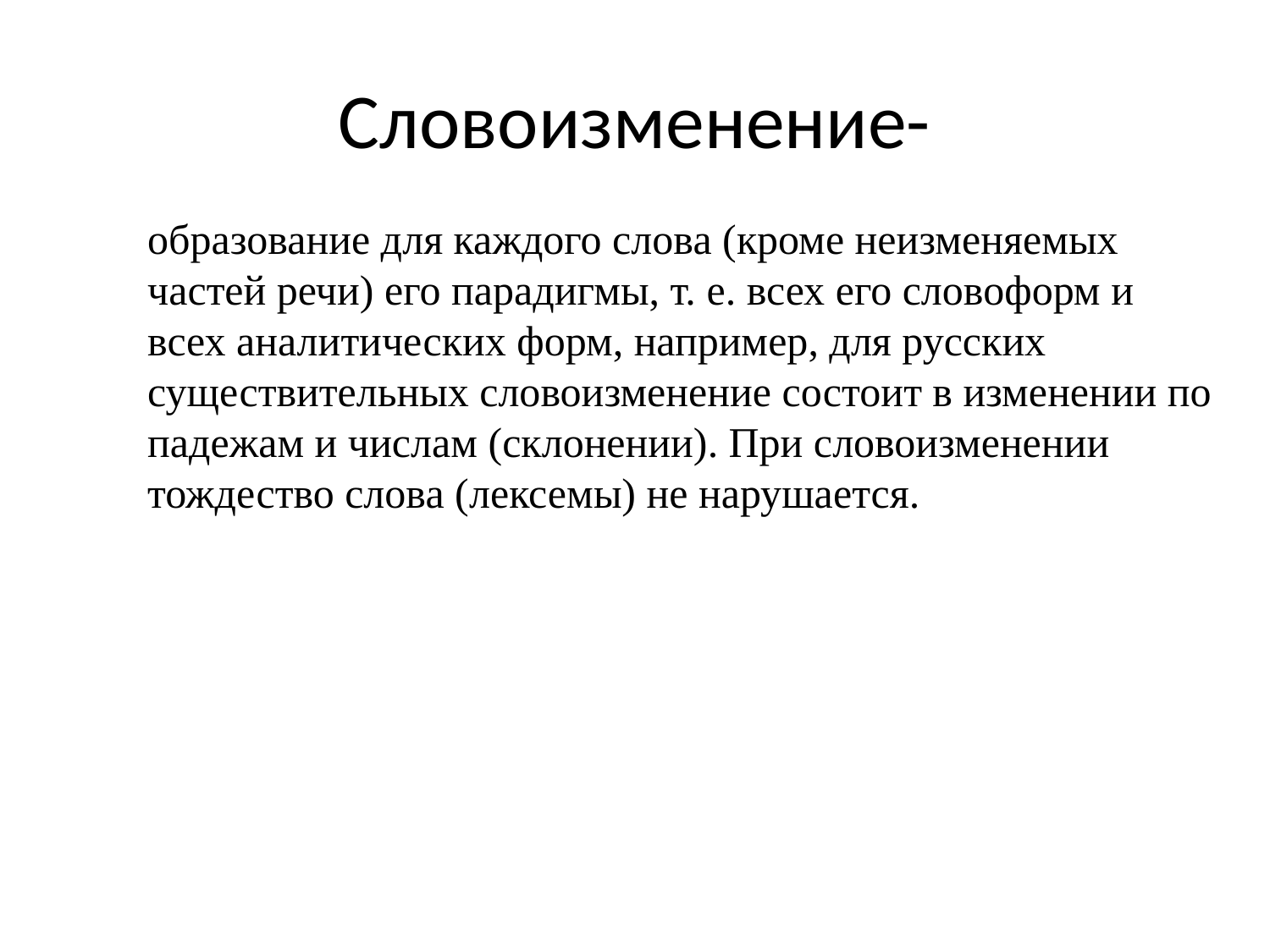

# Словоизменение-
образование для каждого слова (кроме неизменяемых частей речи) его парадигмы, т. е. всех его словоформ и всех аналитических форм, например, для русских существительных словоизменение состоит в изменении по падежам и числам (склонении). При словоизменении тождество слова (лексемы) не нарушается.